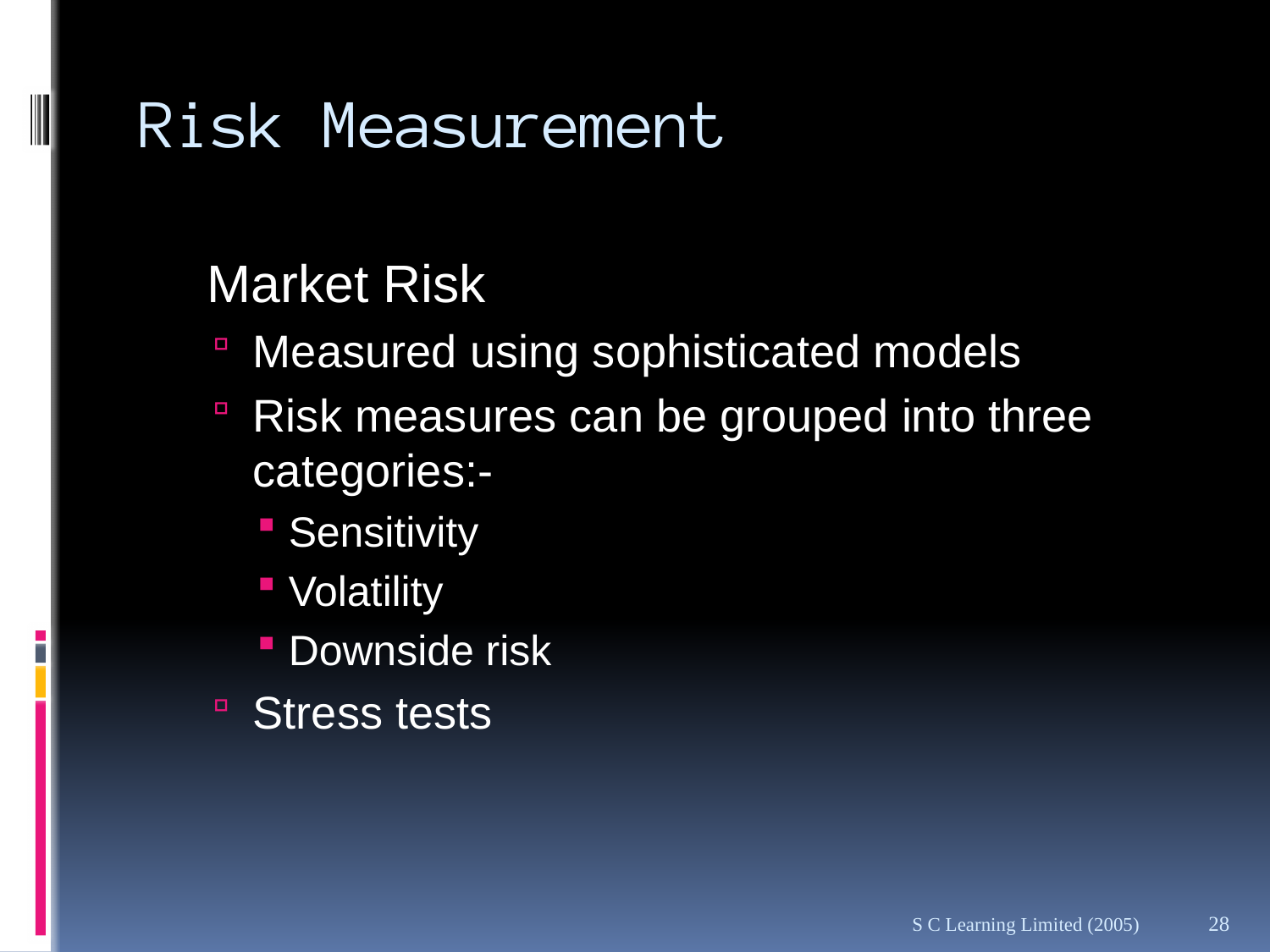

# Risk Measurement
	Market Risk
Measured using sophisticated models
Risk measures can be grouped into three categories:-
Sensitivity
Volatility
Downside risk
Stress tests
S C Learning Limited (2005)
28